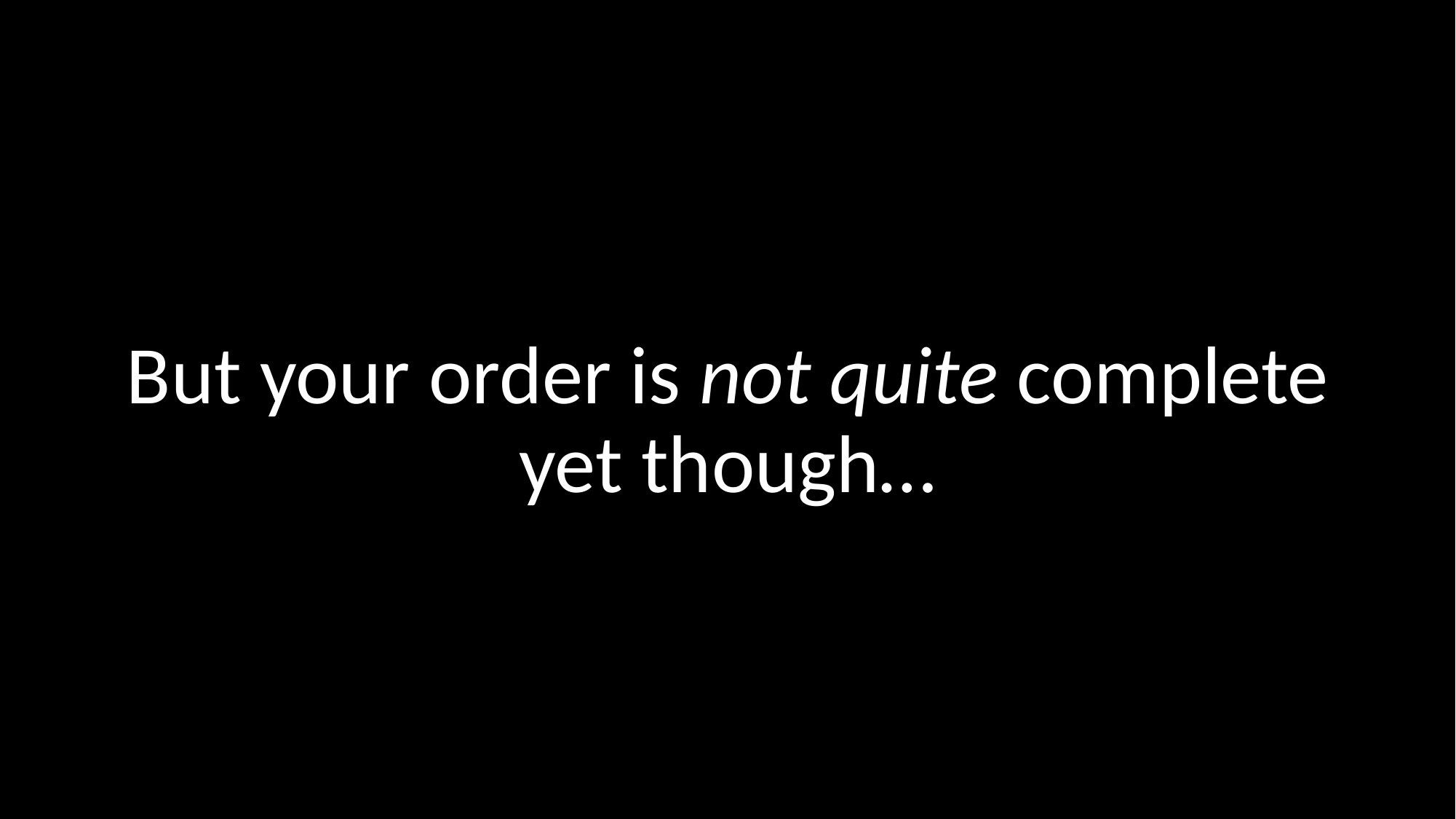

But your order is not quite complete yet though…